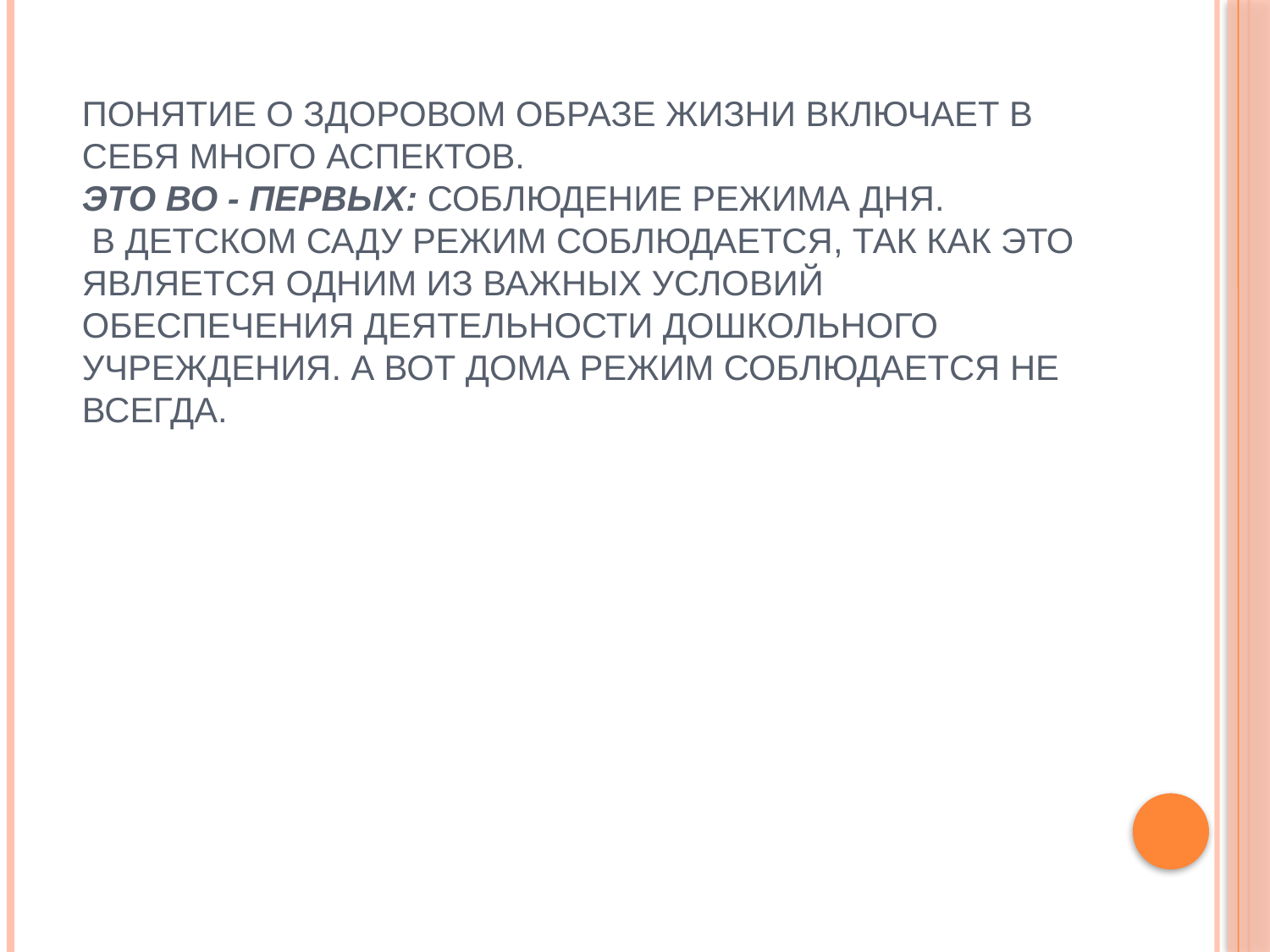

# Понятие о здоровом образе жизни включает в себя много аспектов. Это во - первых: соблюдение режима дня.  В детском саду режим соблюдается, так как это является одним из важных условий обеспечения деятельности дошкольного учреждения. А вот дома режим соблюдается не всегда.